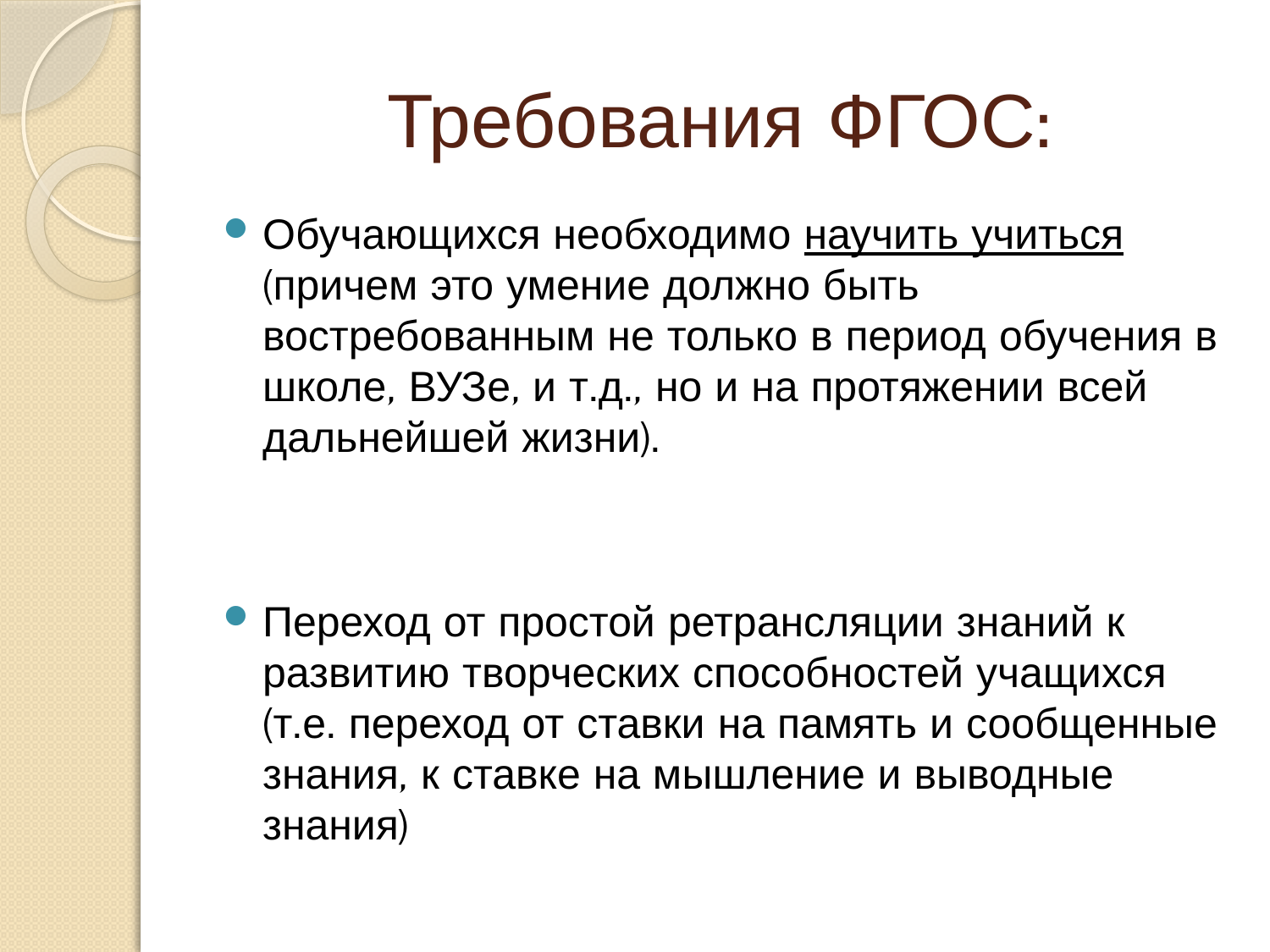

# Требования ФГОС:
Обучающихся необходимо научить учиться (причем это умение должно быть востребованным не только в период обучения в школе, ВУЗе, и т.д., но и на протяжении всей дальнейшей жизни).

Переход от простой ретрансляции знаний к развитию творческих способностей учащихся (т.е. переход от ставки на память и сообщенные знания, к ставке на мышление и выводные знания)